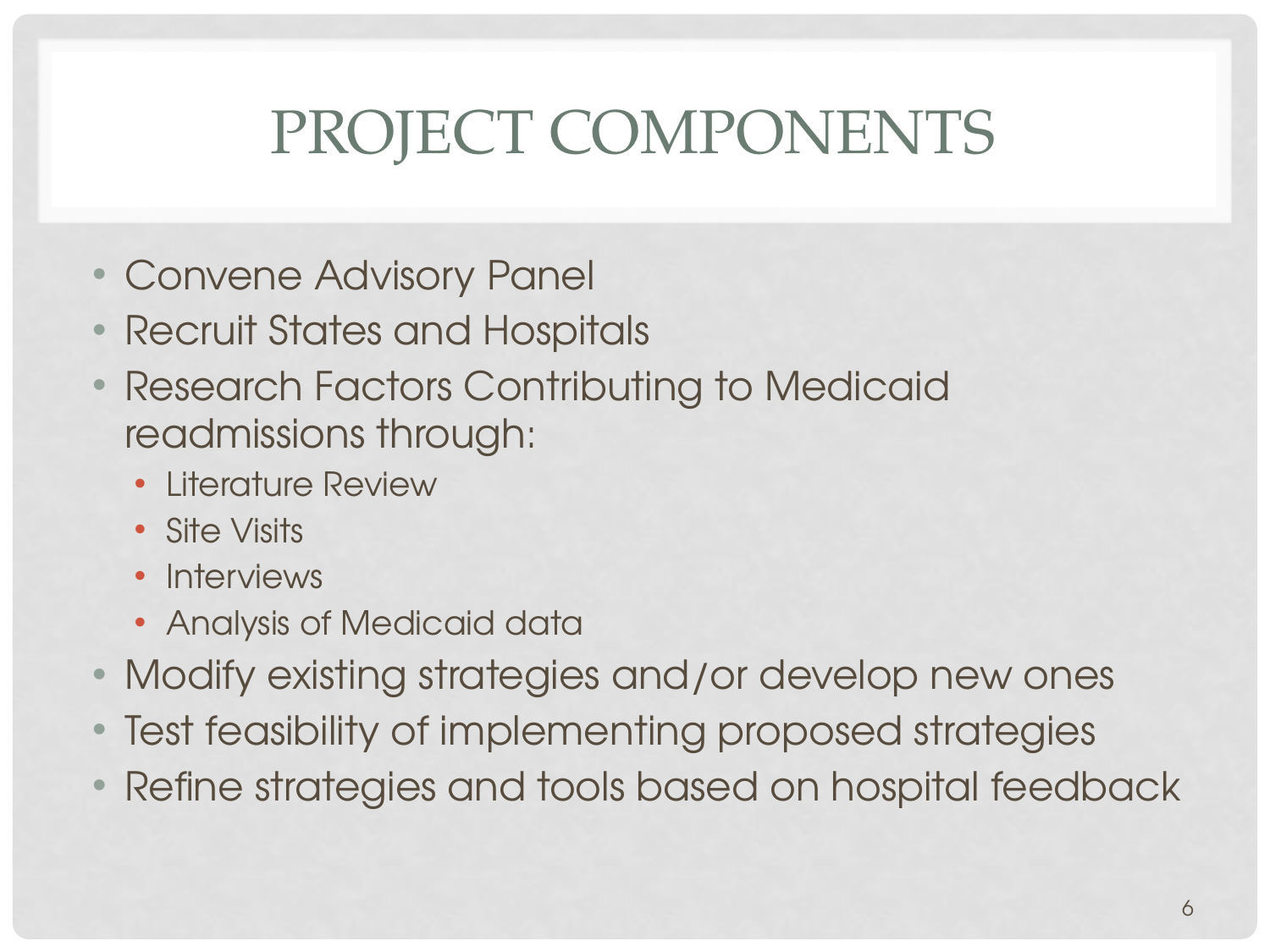

# Project components
Convene Advisory Panel
Recruit States and Hospitals
Research Factors Contributing to Medicaid readmissions through:
Literature Review
Site Visits
Interviews
Analysis of Medicaid data
Modify existing strategies and/or develop new ones
Test feasibility of implementing proposed strategies
Refine strategies and tools based on hospital feedback

6